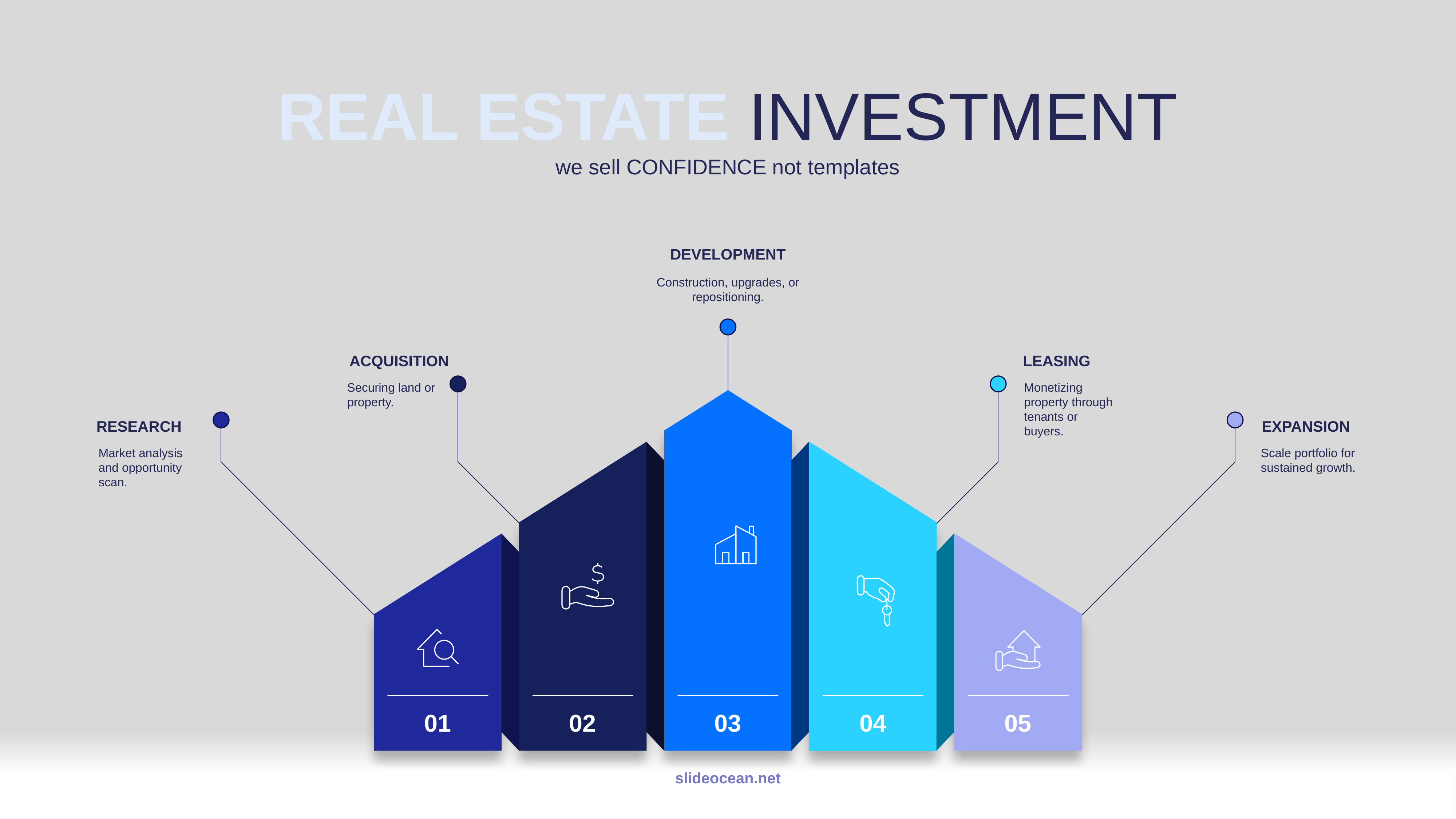

REAL ESTATE INVESTMENT
we sell CONFIDENCE not templates
DEVELOPMENT
Construction, upgrades, or repositioning.

ACQUISITION
LEASING

Securing land or property.
Monetizing property through tenants or buyers.

RESEARCH
EXPANSION

Market analysis and opportunity scan.
Scale portfolio for sustained growth.

01
02
03
04
05

slideocean.net